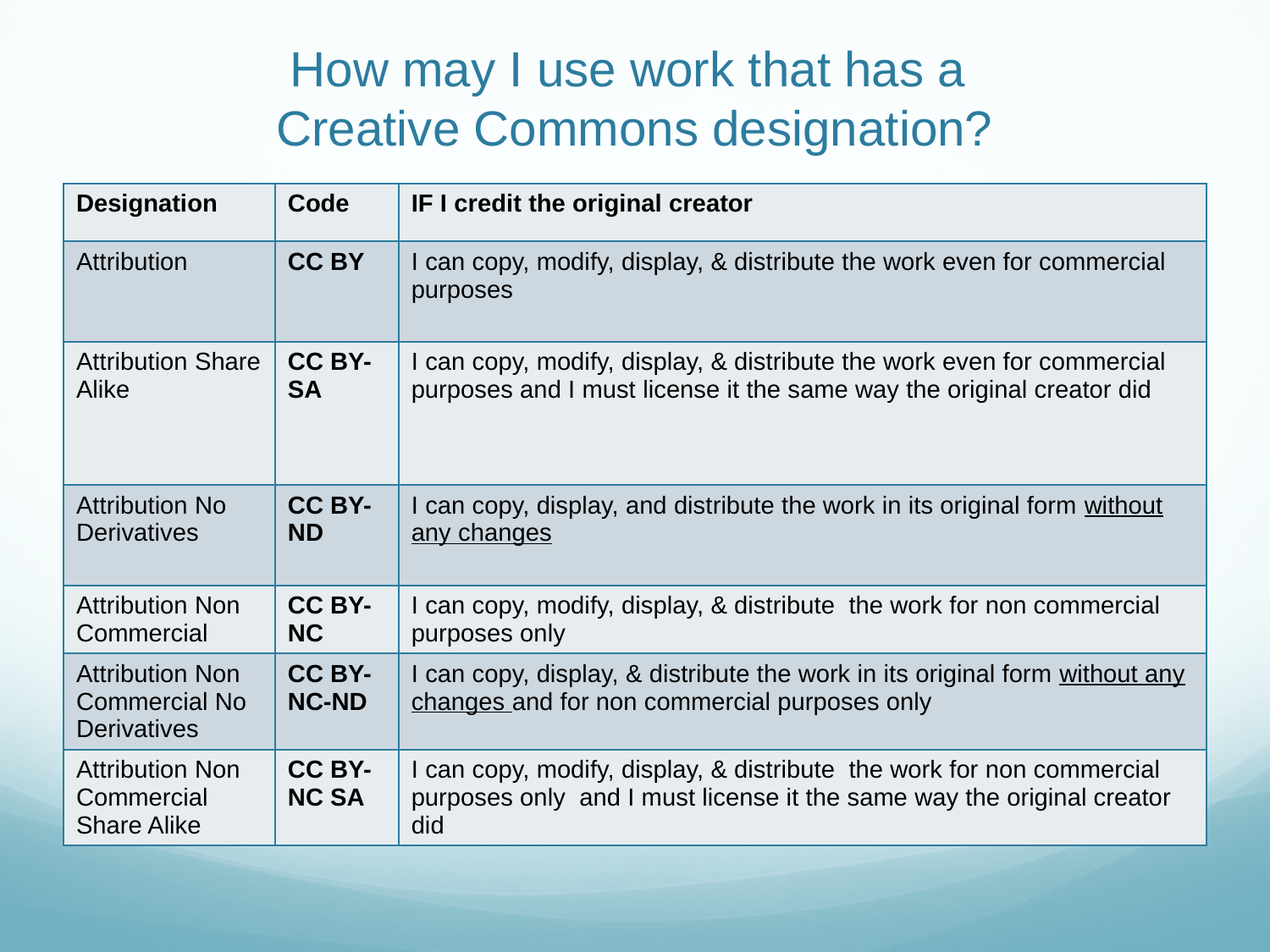

# How may I use work that has a Creative Commons designation?
| Designation | Code | IF I credit the original creator |
| --- | --- | --- |
| Attribution | CC BY | I can copy, modify, display, & distribute the work even for commercial purposes |
| Attribution Share Alike | CC BY- SA | I can copy, modify, display, & distribute the work even for commercial purposes and I must license it the same way the original creator did |
| Attribution No Derivatives | CC BY-ND | I can copy, display, and distribute the work in its original form without any changes |
| Attribution Non Commercial | CC BY-NC | I can copy, modify, display, & distribute the work for non commercial purposes only |
| Attribution Non Commercial No Derivatives | CC BY-NC-ND | I can copy, display, & distribute the work in its original form without any changes and for non commercial purposes only |
| Attribution Non Commercial Share Alike | CC BY-NC SA | I can copy, modify, display, & distribute the work for non commercial purposes only and I must license it the same way the original creator did |